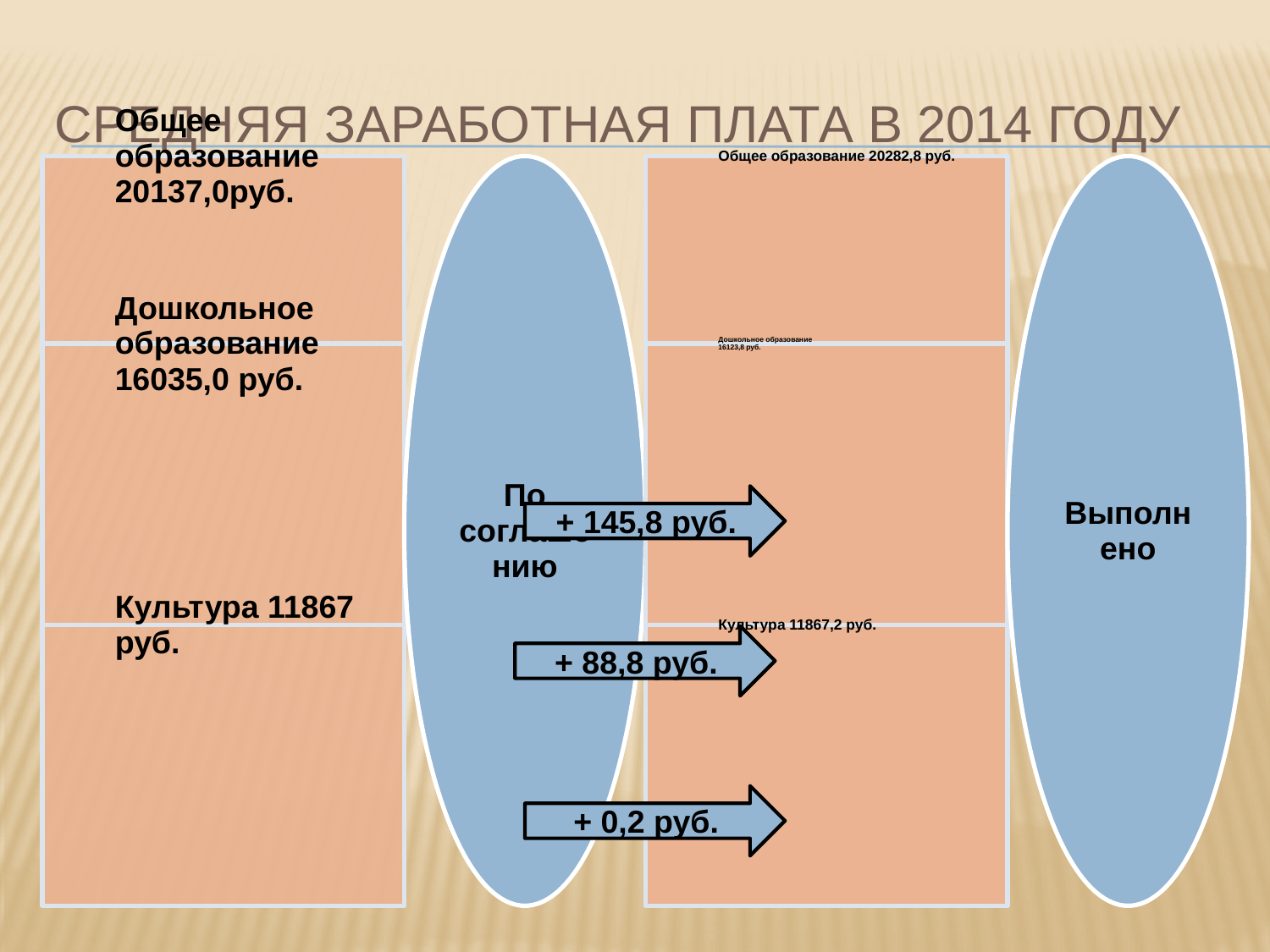

# Средняя заработная плата в 2014 году
Дошкольное образование
16035,0 руб.
Выполнено
Общее образование 20282,8 руб.
Дошкольное образование
16123,8 руб.
Культура 11867 руб.
Культура 11867,2 руб.
+ 145,8 руб.
+ 88,8 руб.
+ 0,2 руб.